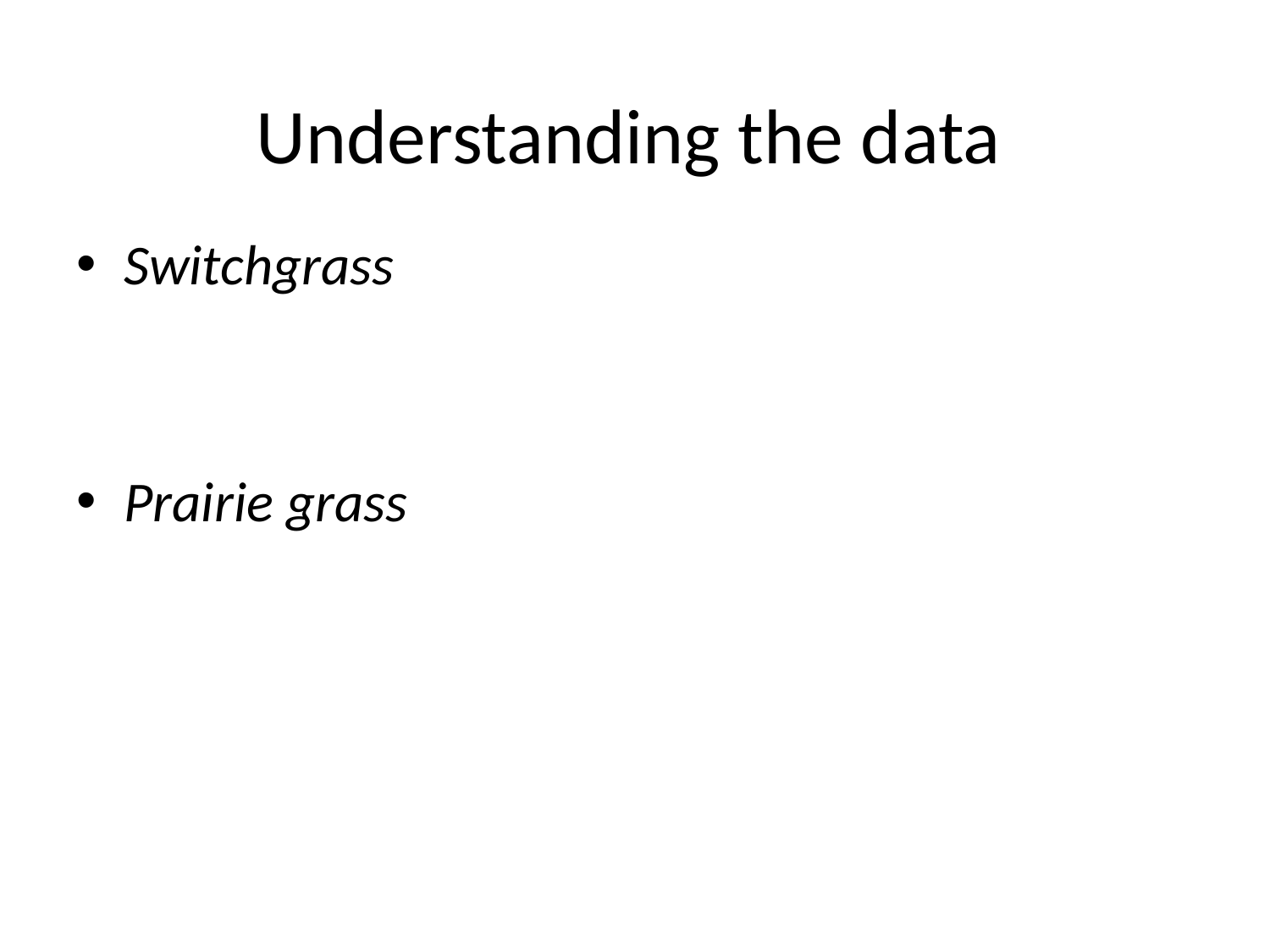

# Understanding the data
Switchgrass

Prairie grass